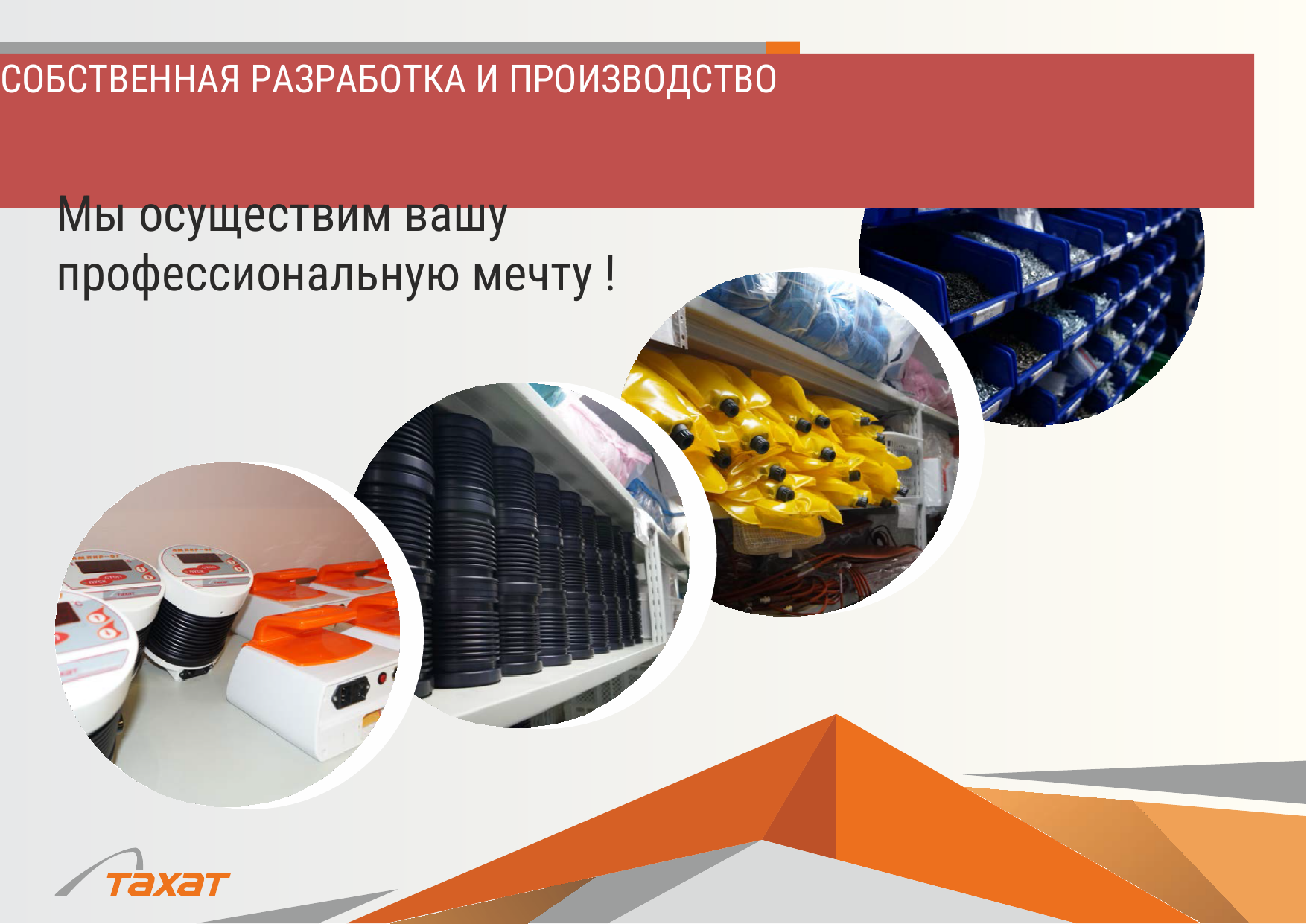

# СОБСТВЕННАЯ РАЗРАБОТКА И ПРОИЗВОДСТВО

Мы осуществим вашу профессиональную мечту !